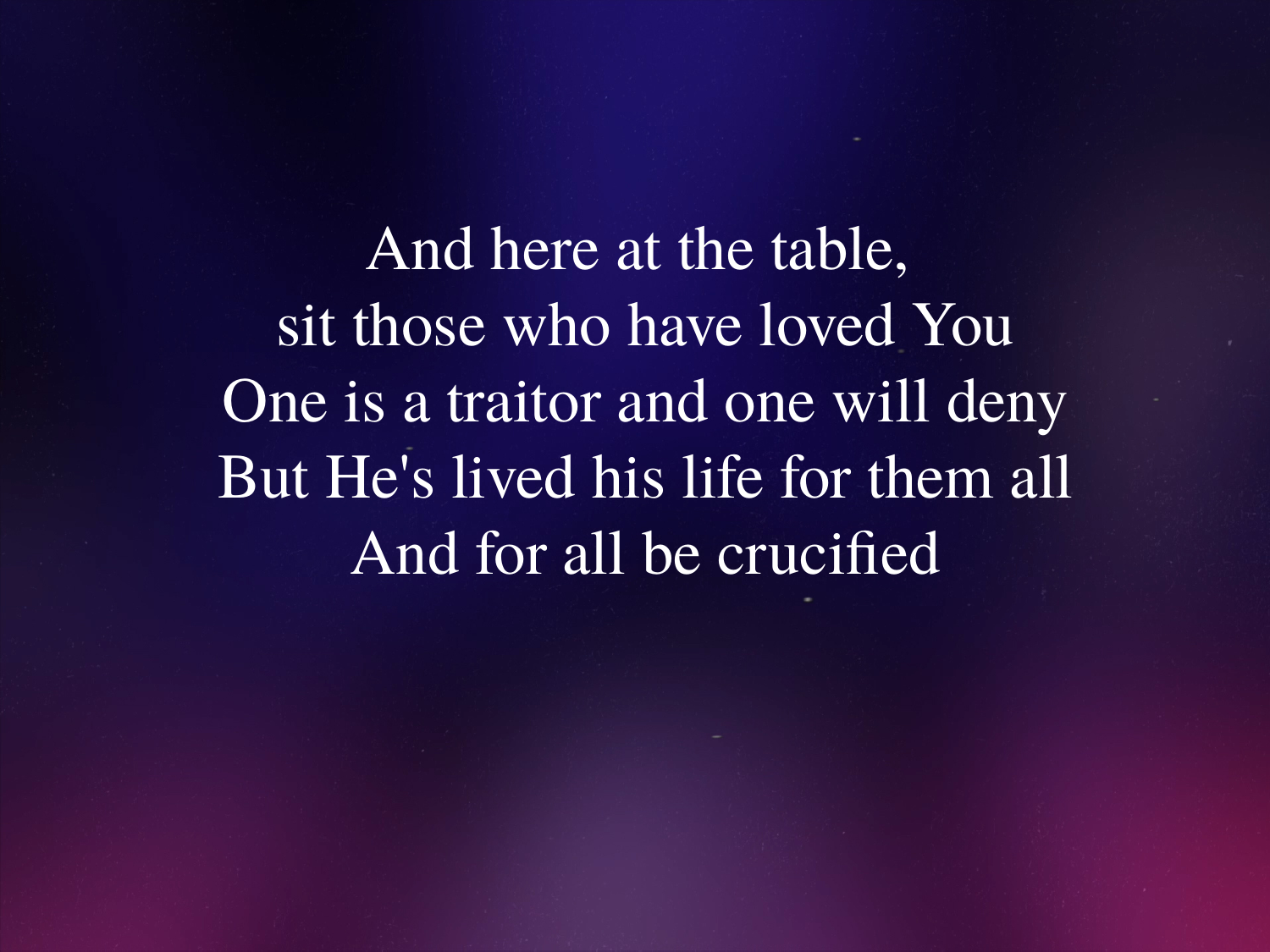

# And here at the table, sit those who have loved You One is a traitor and one will deny But He's lived his life for them all And for all be crucified